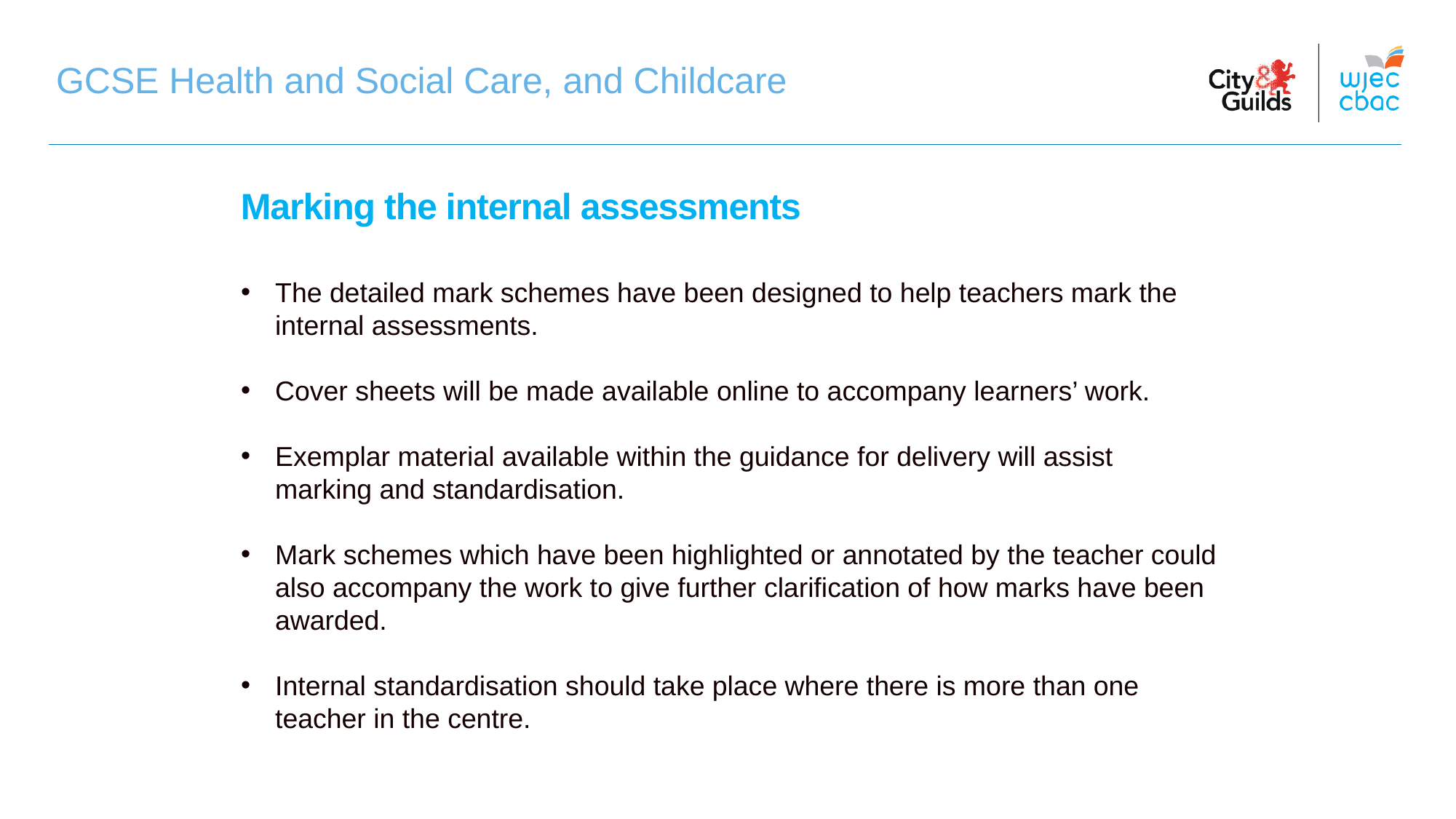

GCSE Health and Social Care, and Childcare
GCSE Health and Social Care, and Childcare
Marking the internal assessments
The detailed mark schemes have been designed to help teachers mark the internal assessments.

Cover sheets will be made available online to accompany learners’ work.

Exemplar material available within the guidance for delivery will assist  marking and standardisation.

Mark schemes which have been highlighted or annotated by the teacher could also accompany the work to give further clarification of how marks have been awarded.

Internal standardisation should take place where there is more than one teacher in the centre.